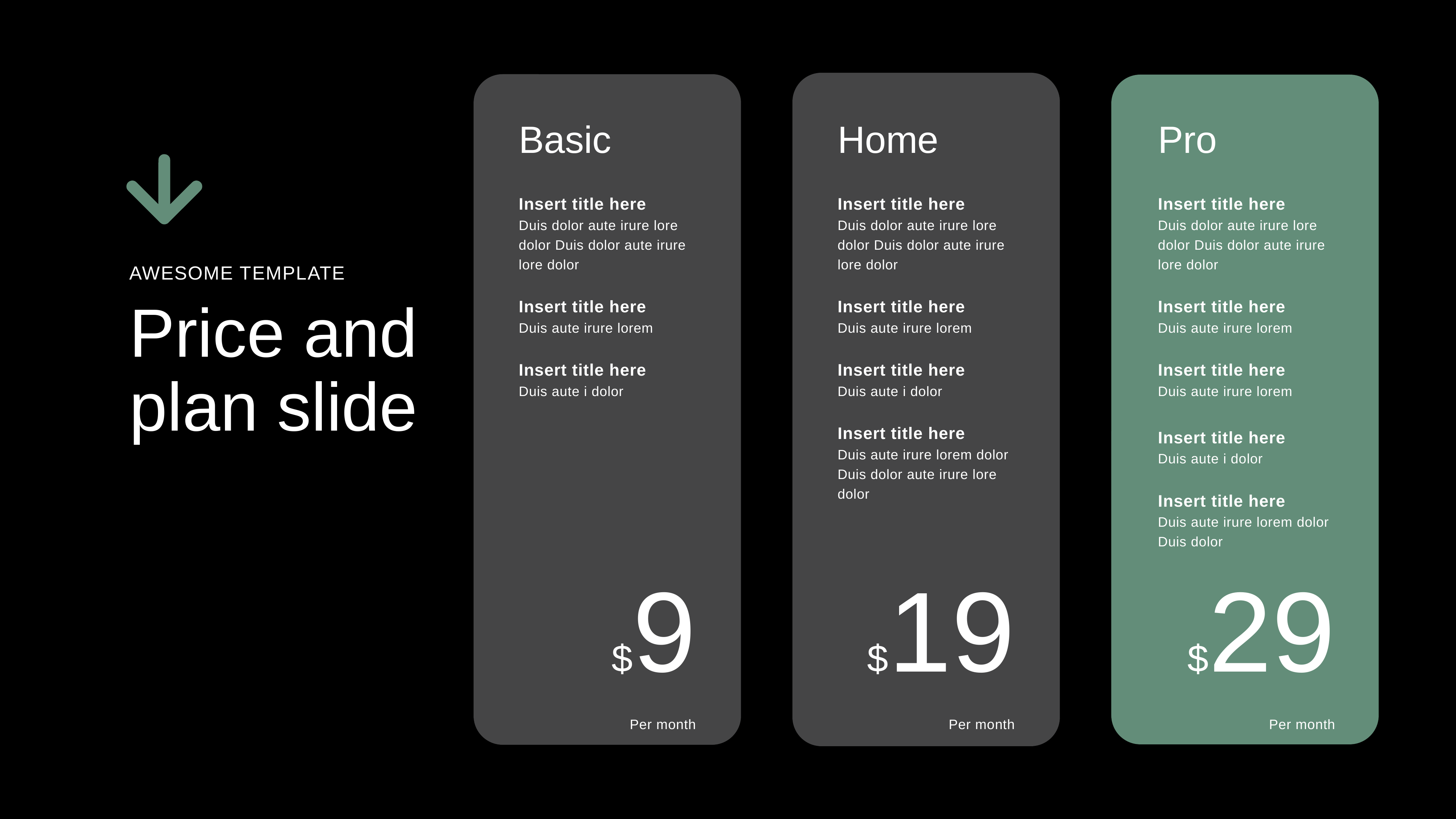

Home
Insert title here
Duis dolor aute irure lore dolor Duis dolor aute irure lore dolor

Insert title here
Duis aute irure lorem

Insert title here
Duis aute i dolor

Insert title here
Duis aute irure lorem dolor Duis dolor aute irure lore dolor
$19
Per month

Basic
Insert title here
Duis dolor aute irure lore dolor Duis dolor aute irure lore dolor

Insert title here
Duis aute irure lorem

Insert title here
Duis aute i dolor
$9
Per month

Pro
Insert title here
Duis dolor aute irure lore dolor Duis dolor aute irure lore dolor

Insert title here
Duis aute irure lorem

Insert title here
Duis aute irure lorem

Insert title here
Duis aute i dolor

Insert title here
Duis aute irure lorem dolor Duis dolor
$29
Per month

Awesome template
Price and plan slide